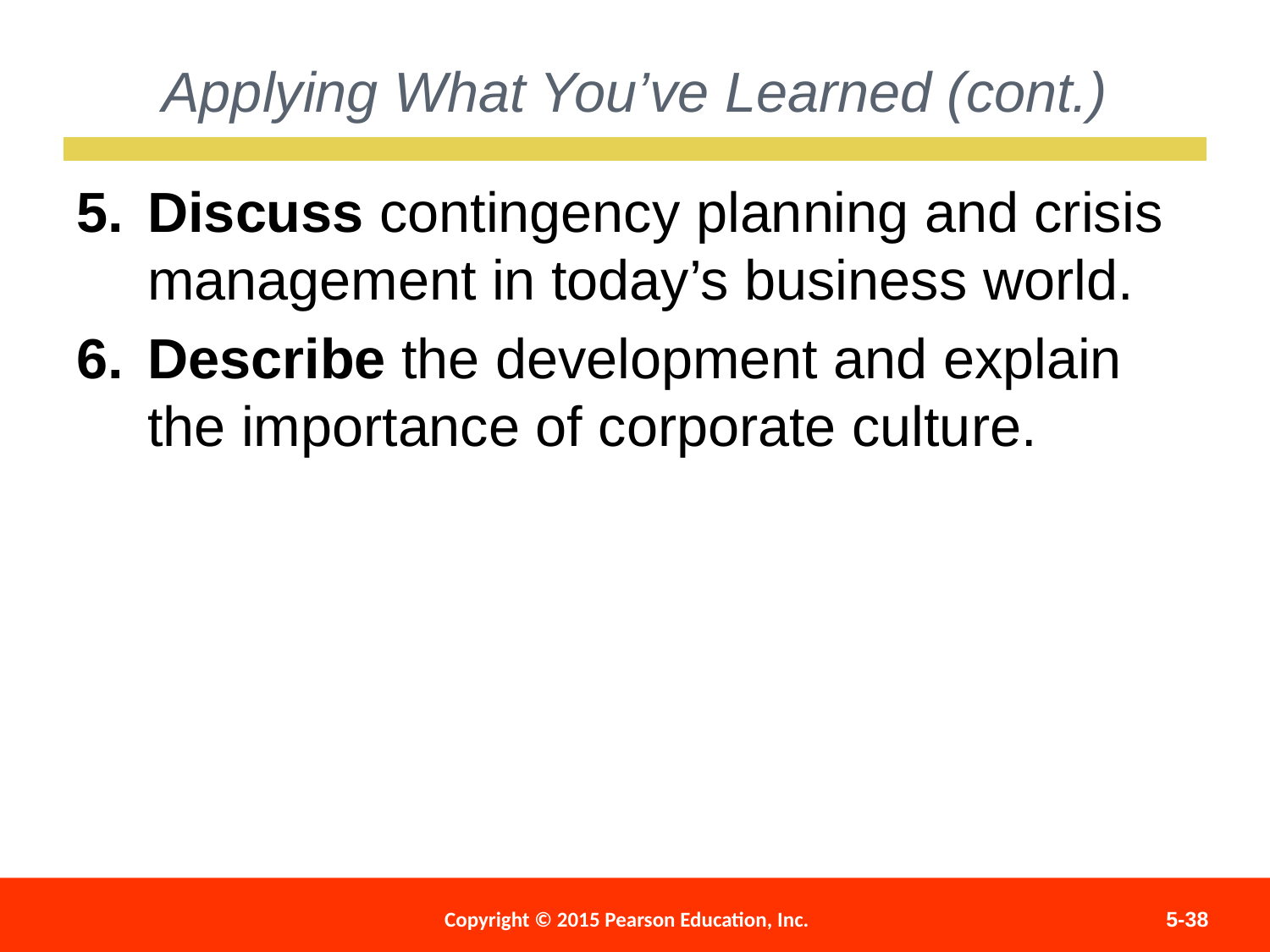

Applying What You’ve Learned (cont.)
Discuss contingency planning and crisis management in today’s business world.
Describe the development and explain the importance of corporate culture.